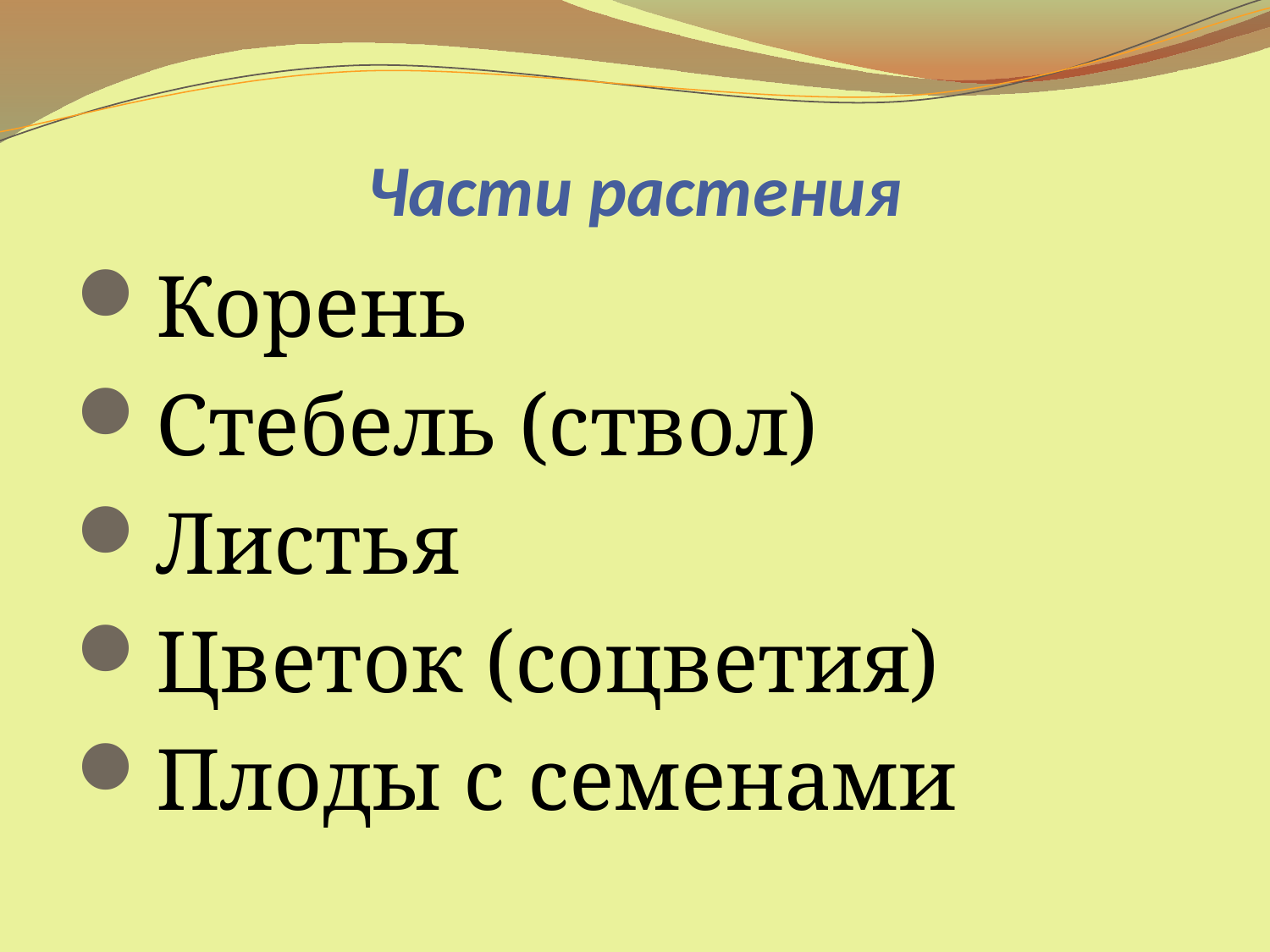

# Части растения
Корень
Стебель (ствол)
Листья
Цветок (соцветия)
Плоды с семенами